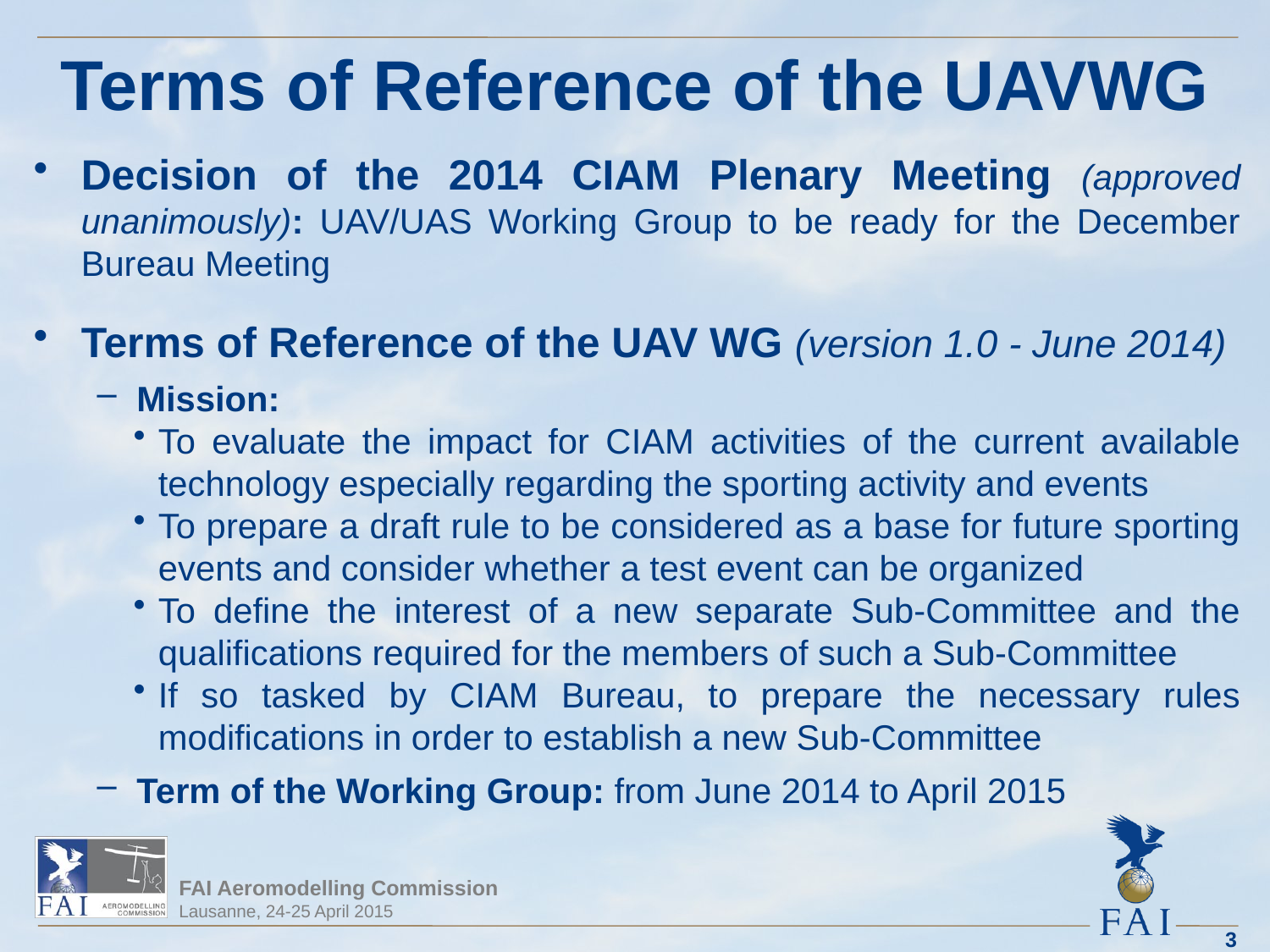

# Terms of Reference of the UAVWG
Decision of the 2014 CIAM Plenary Meeting (approved unanimously): UAV/UAS Working Group to be ready for the December Bureau Meeting
Terms of Reference of the UAV WG (version 1.0 - June 2014)
Mission:
To evaluate the impact for CIAM activities of the current available technology especially regarding the sporting activity and events
To prepare a draft rule to be considered as a base for future sporting events and consider whether a test event can be organized
To define the interest of a new separate Sub-Committee and the qualifications required for the members of such a Sub-Committee
If so tasked by CIAM Bureau, to prepare the necessary rules modifications in order to establish a new Sub-Committee
Term of the Working Group: from June 2014 to April 2015